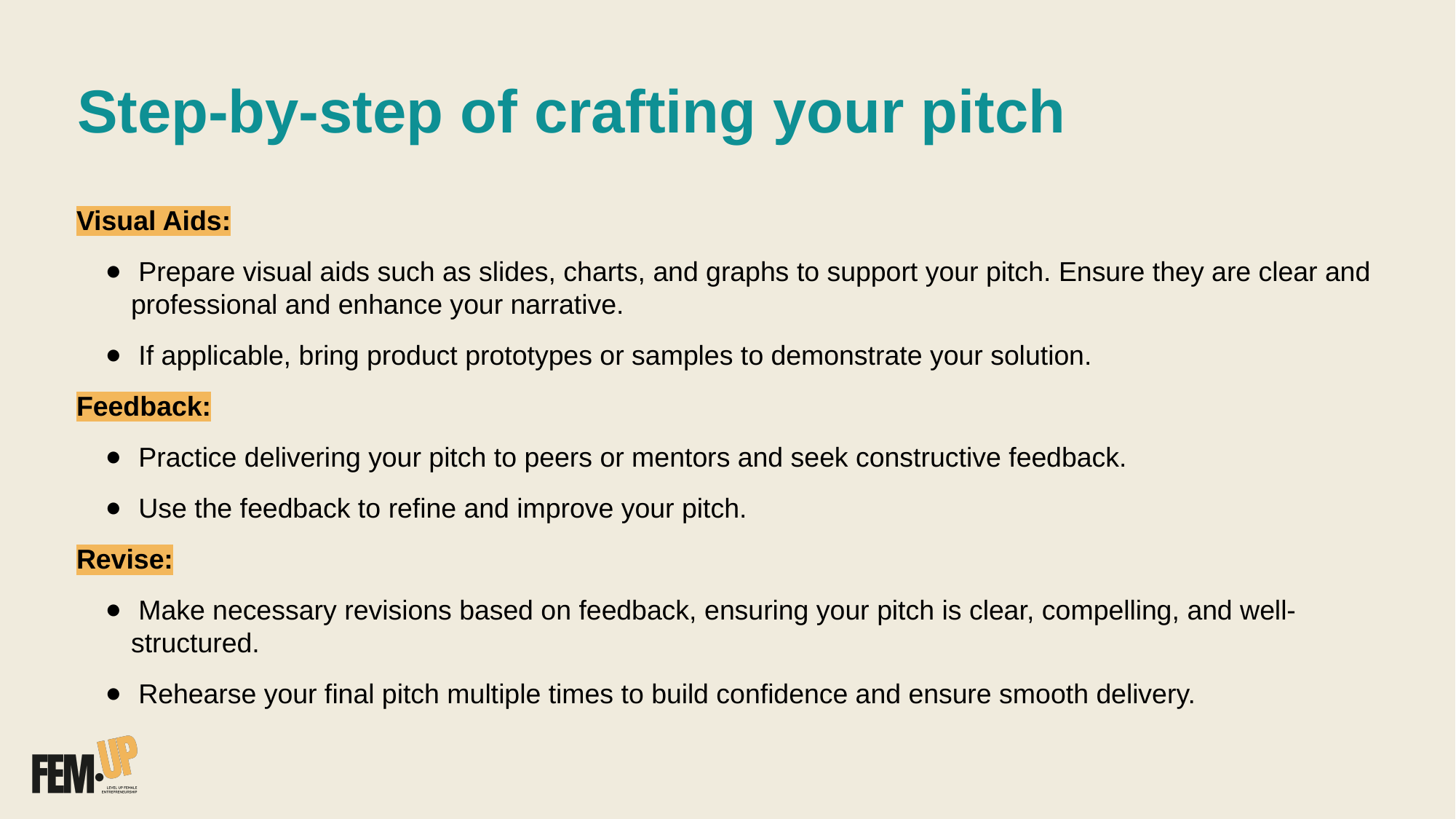

# Step-by-step of crafting your pitch
Visual Aids:
 Prepare visual aids such as slides, charts, and graphs to support your pitch. Ensure they are clear and professional and enhance your narrative.
 If applicable, bring product prototypes or samples to demonstrate your solution.
Feedback:
 Practice delivering your pitch to peers or mentors and seek constructive feedback.
 Use the feedback to refine and improve your pitch.
Revise:
 Make necessary revisions based on feedback, ensuring your pitch is clear, compelling, and well-structured.
 Rehearse your final pitch multiple times to build confidence and ensure smooth delivery.